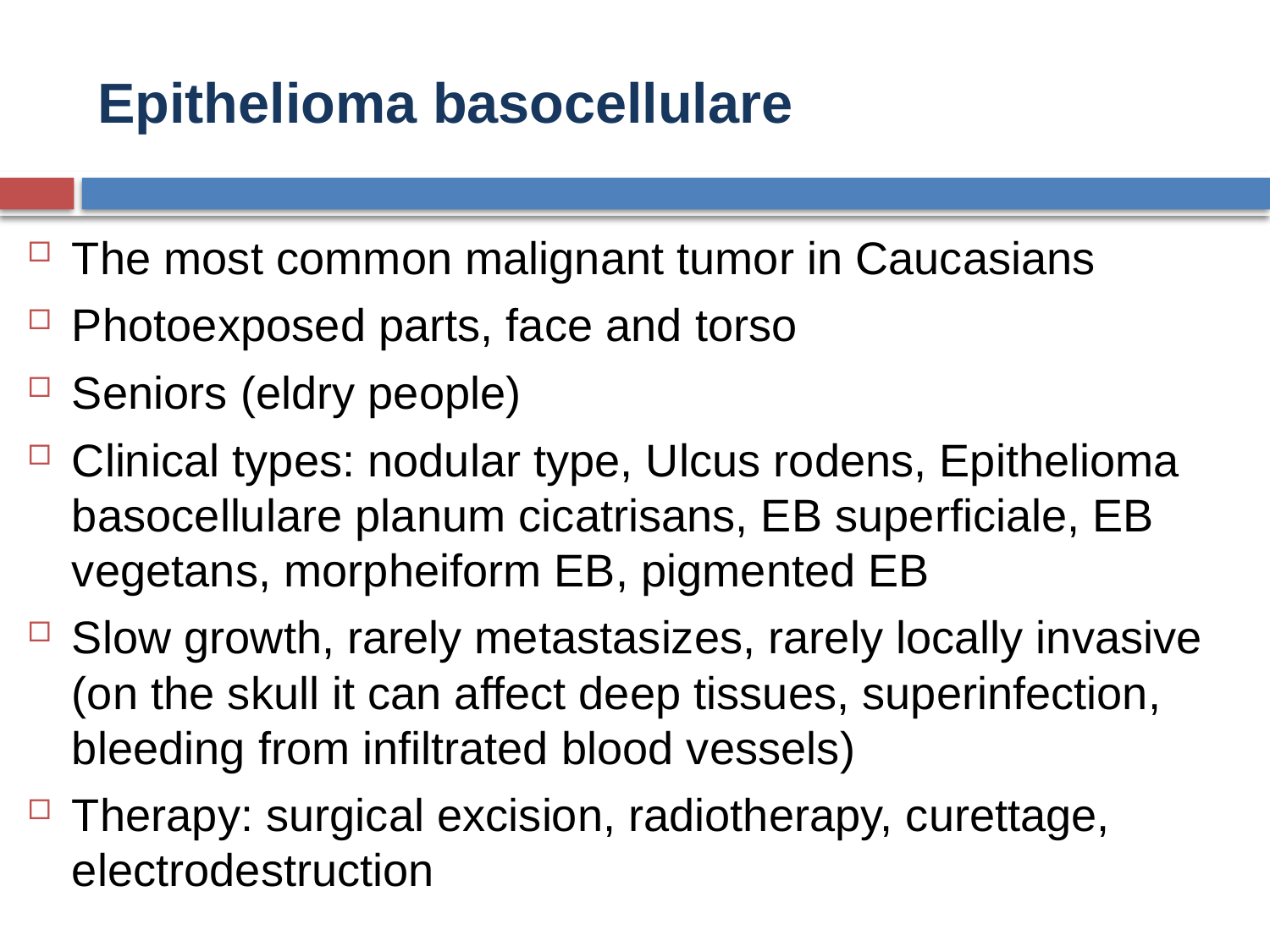

# Epithelioma basocellulare
The most common malignant tumor in Caucasians
Photoexposed parts, face and torso
Seniors (eldry people)
Clinical types: nodular type, Ulcus rodens, Epithelioma basocellulare planum cicatrisans, EB superficiale, EB vegetans, morpheiform EB, pigmented EB
Slow growth, rarely metastasizes, rarely locally invasive (on the skull it can affect deep tissues, superinfection, bleeding from infiltrated blood vessels)
Therapy: surgical excision, radiotherapy, curettage, electrodestruction